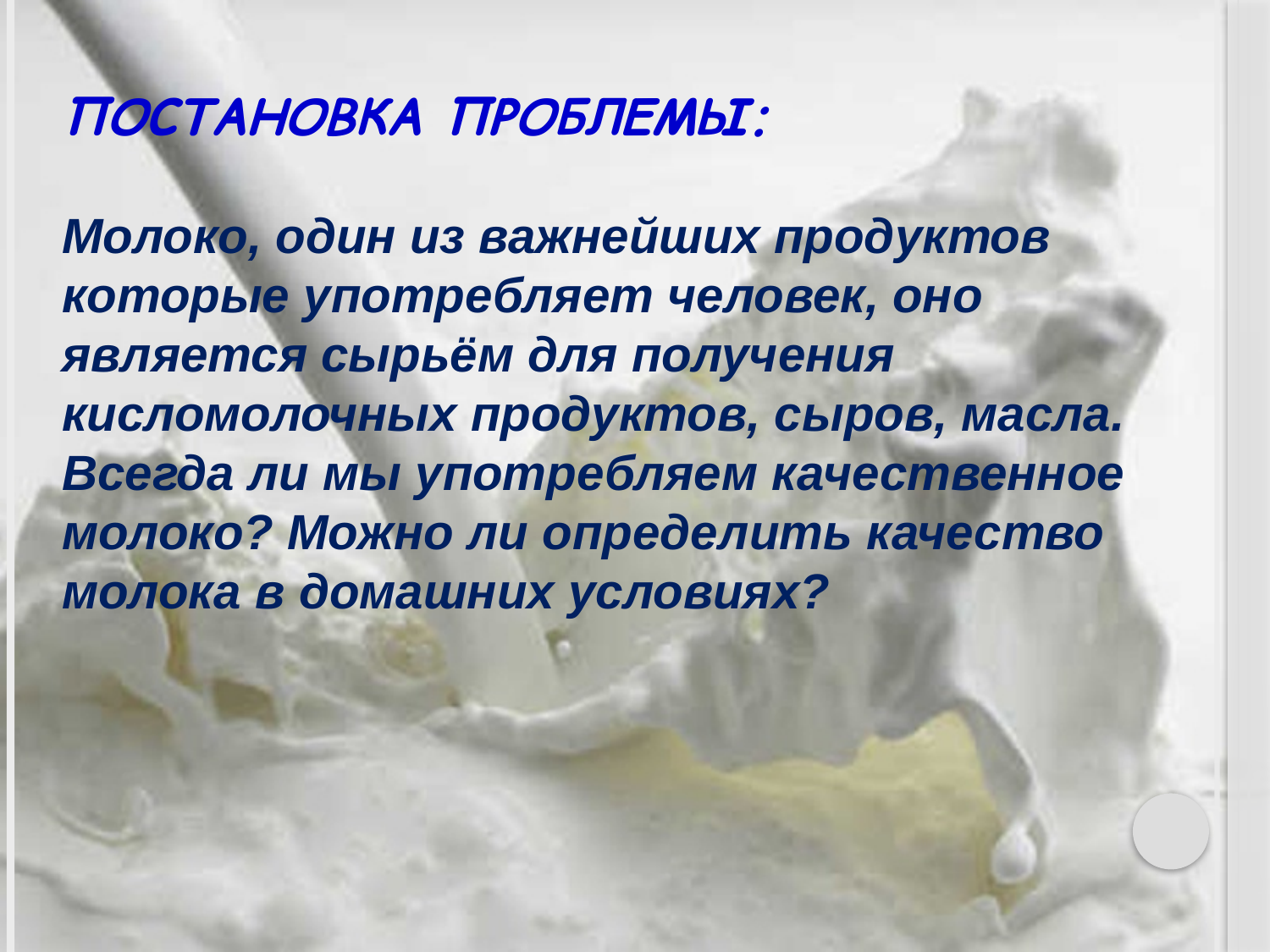

ПОСТАНОВКА ПРОБЛЕМЫ:

Молоко, один из важнейших продуктов которые употребляет человек, оно является сырьём для получения кисломолочных продуктов, сыров, масла. Всегда ли мы употребляем качественное молоко? Можно ли определить качество молока в домашних условиях?